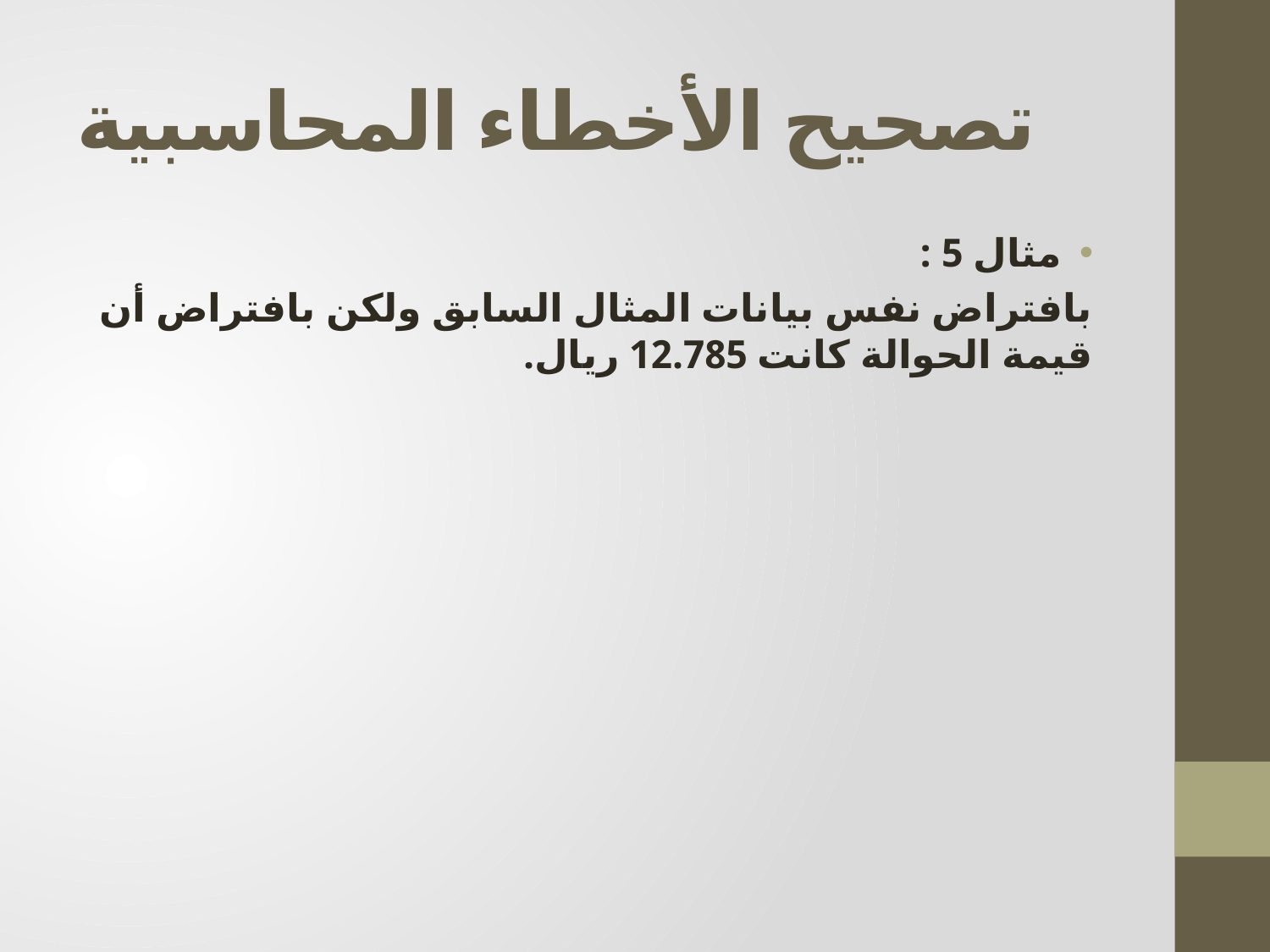

# تصحيح الأخطاء المحاسبية
مثال 5 :
بافتراض نفس بيانات المثال السابق ولكن بافتراض أن قيمة الحوالة كانت 12.785 ريال.